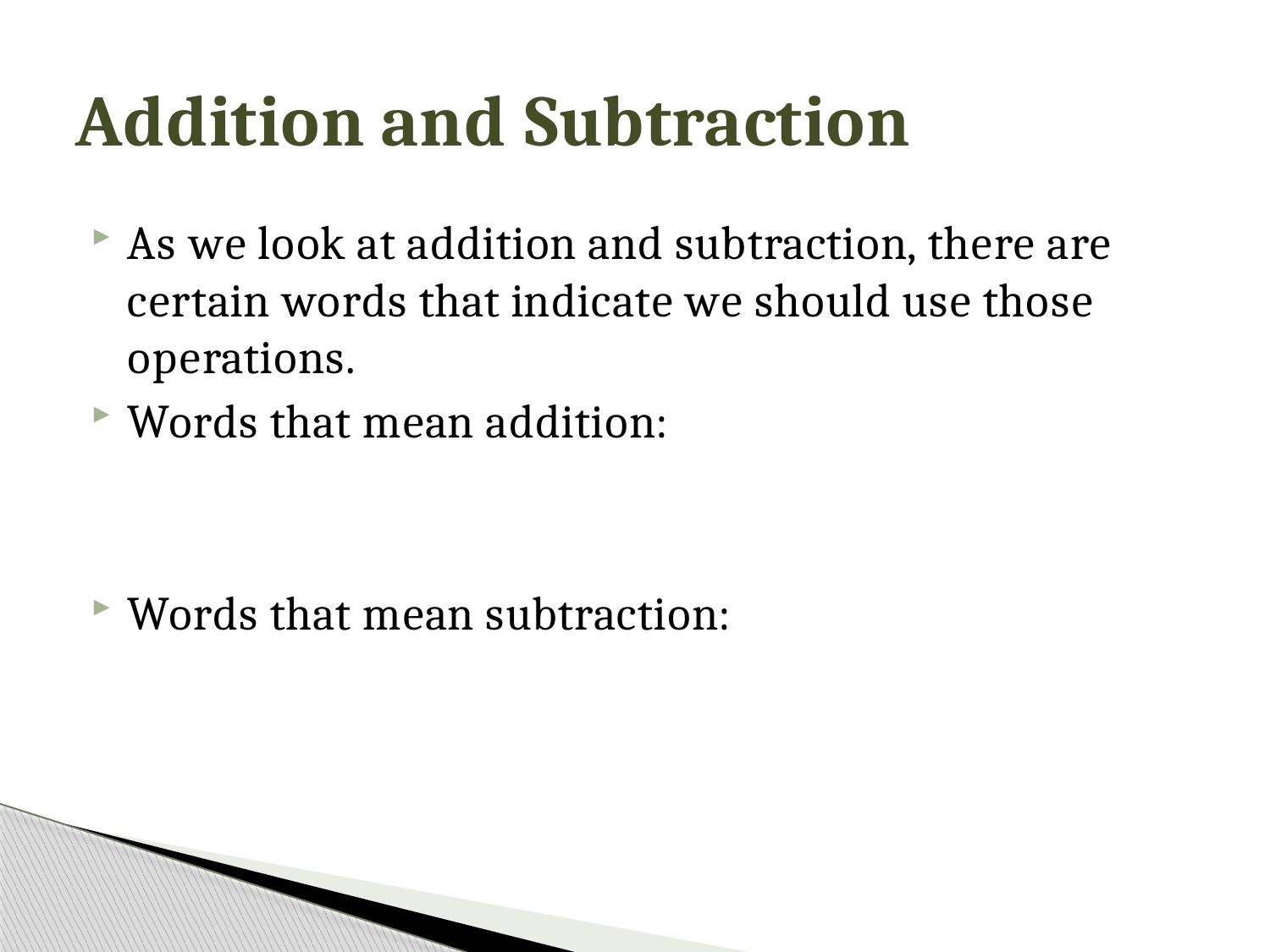

# Addition and Subtraction
As we look at addition and subtraction, there are certain words that indicate we should use those operations.
Words that mean addition:

Words that mean subtraction: